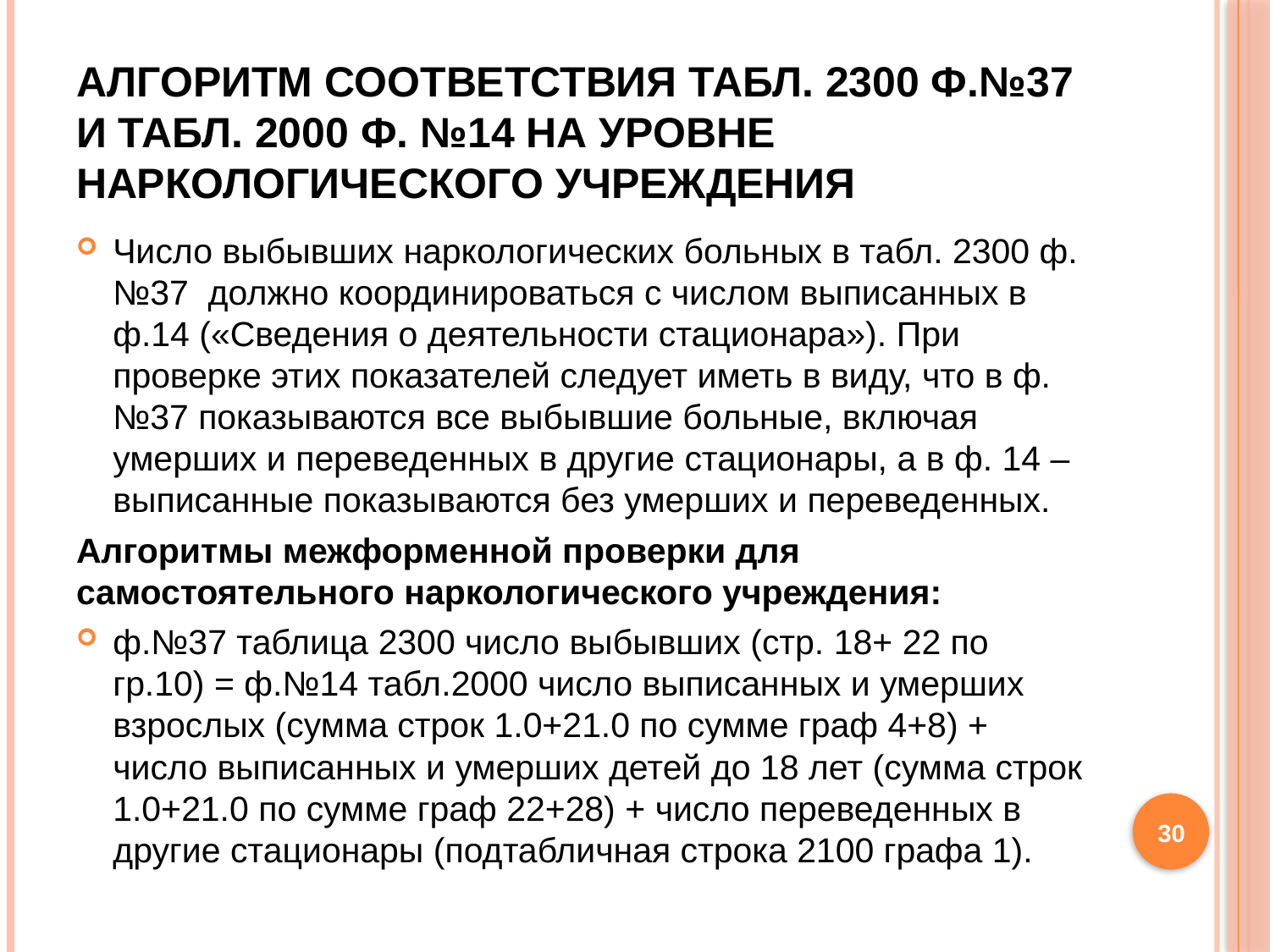

# АЛГОРИТМ СООТВЕТСТВИЯ ТАБЛ. 2300 Ф.№37 И ТАБЛ. 2000 Ф. №14 НА УРОВНЕ НАРКОЛОГИЧЕСКОГО УЧРЕЖДЕНИЯ
Число выбывших наркологических больных в табл. 2300 ф.№37  должно координироваться с числом выписанных в ф.14 («Сведения о деятельности стационара»). При проверке этих показателей следует иметь в виду, что в ф. №37 показываются все выбывшие больные, включая умерших и переведенных в другие стационары, а в ф. 14 – выписанные показываются без умерших и переведенных.
Алгоритмы межформенной проверки для самостоятельного наркологического учреждения:
ф.№37 таблица 2300 число выбывших (стр. 18+ 22 по гр.10) = ф.№14 табл.2000 число выписанных и умерших взрослых (сумма строк 1.0+21.0 по сумме граф 4+8) + число выписанных и умерших детей до 18 лет (сумма строк 1.0+21.0 по сумме граф 22+28) + число переведенных в другие стационары (подтабличная строка 2100 графа 1).

30